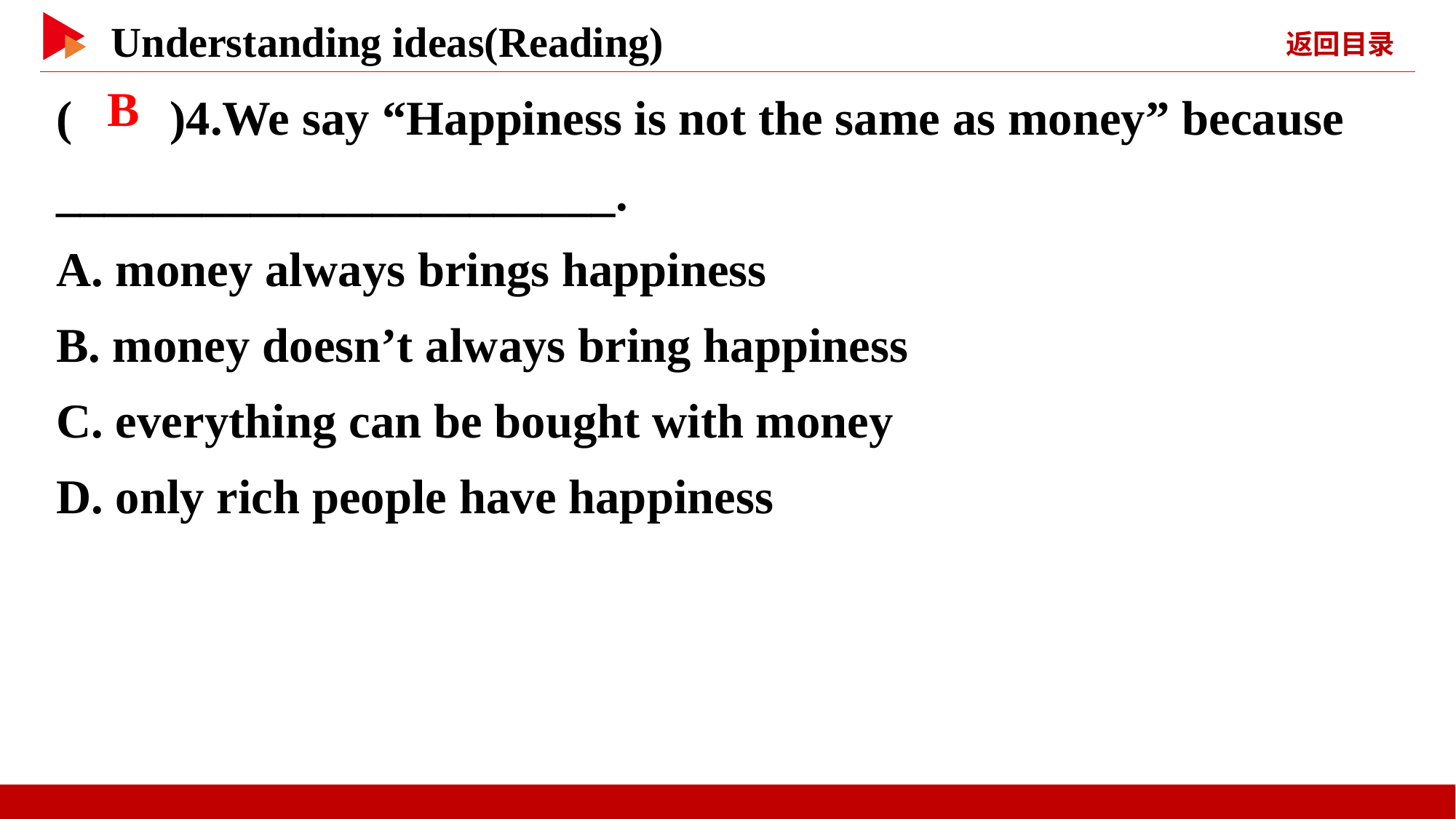

(        )4.We say “Happiness is not the same as money” because _______________________.
A. money always brings happiness
B. money doesn’t always bring happiness
C. everything can be bought with money
D. only rich people have happiness
   B